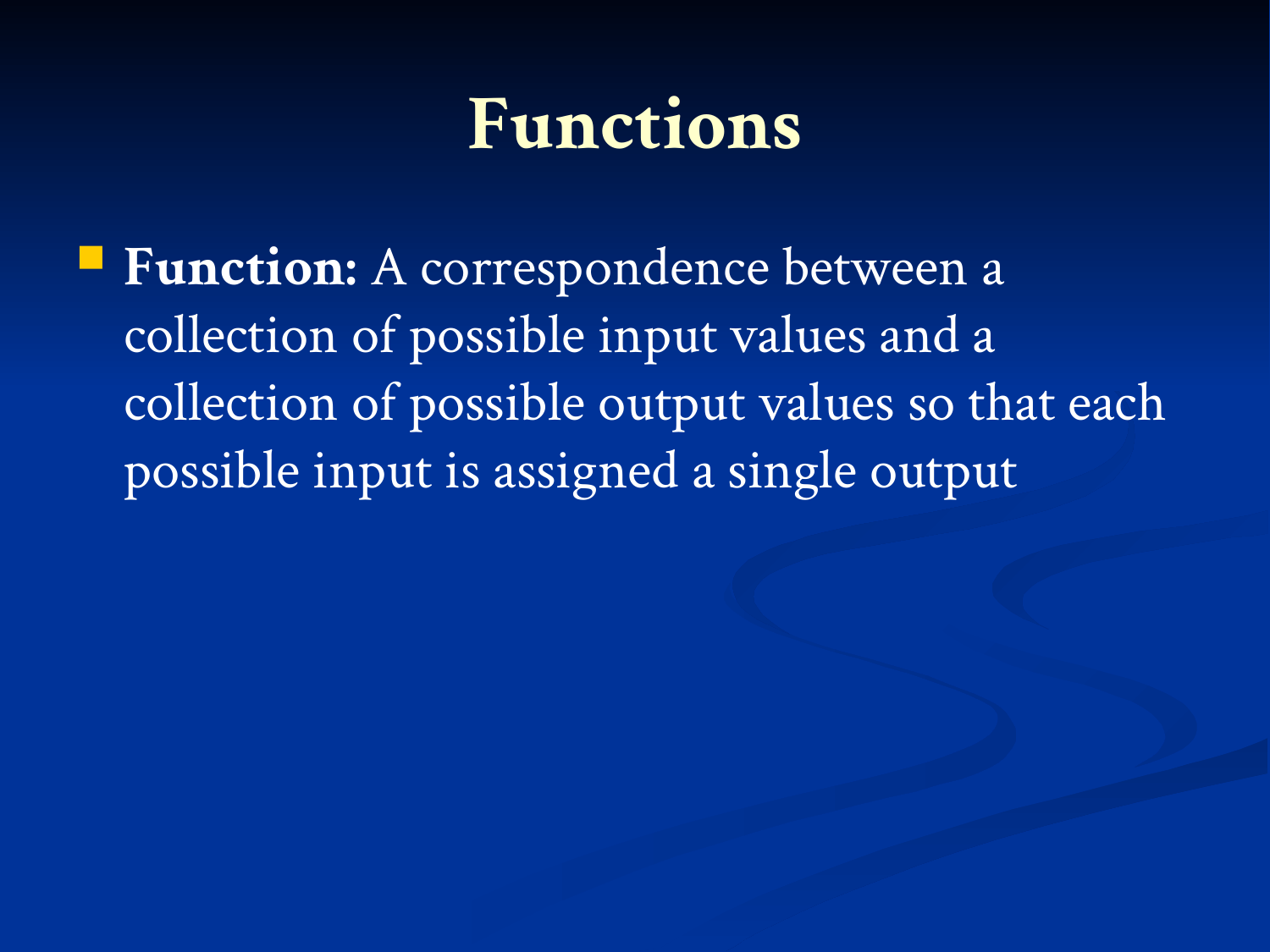

# Functions
Function: A correspondence between a collection of possible input values and a collection of possible output values so that each possible input is assigned a single output